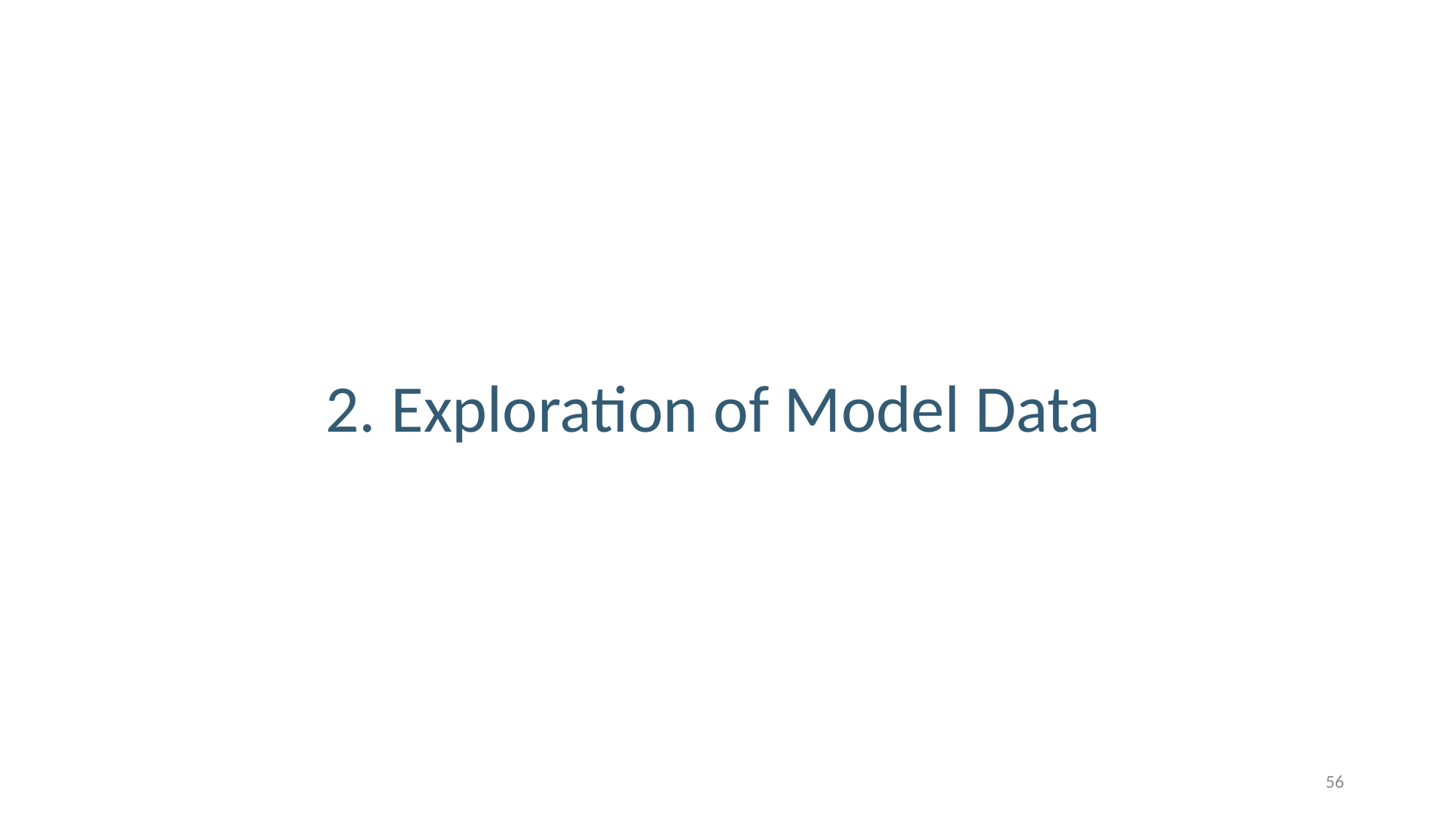

# 2. Exploration of Model Data
56